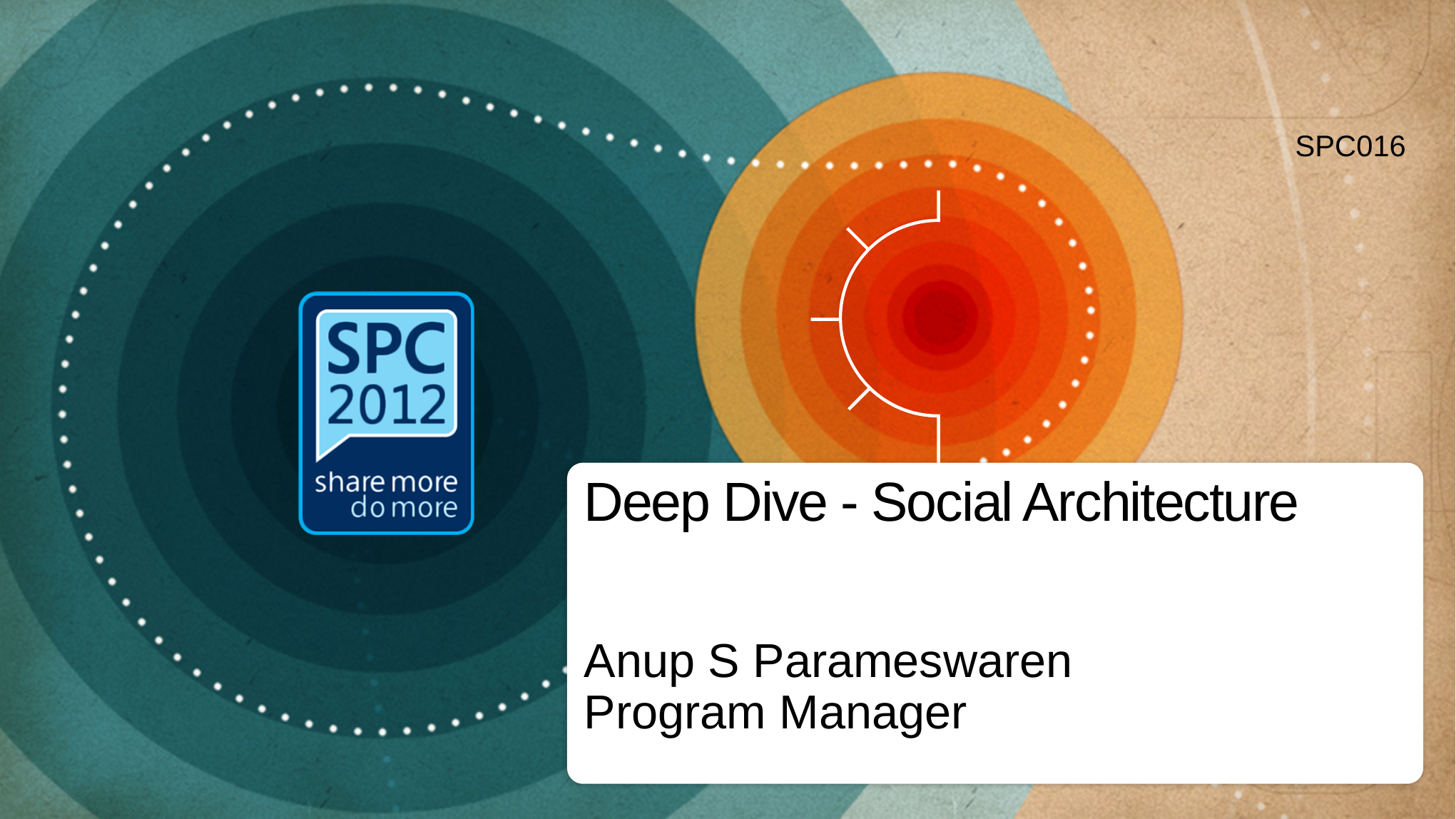

SPC016
# Deep Dive - Social Architecture
Anup S Parameswaren
Program Manager